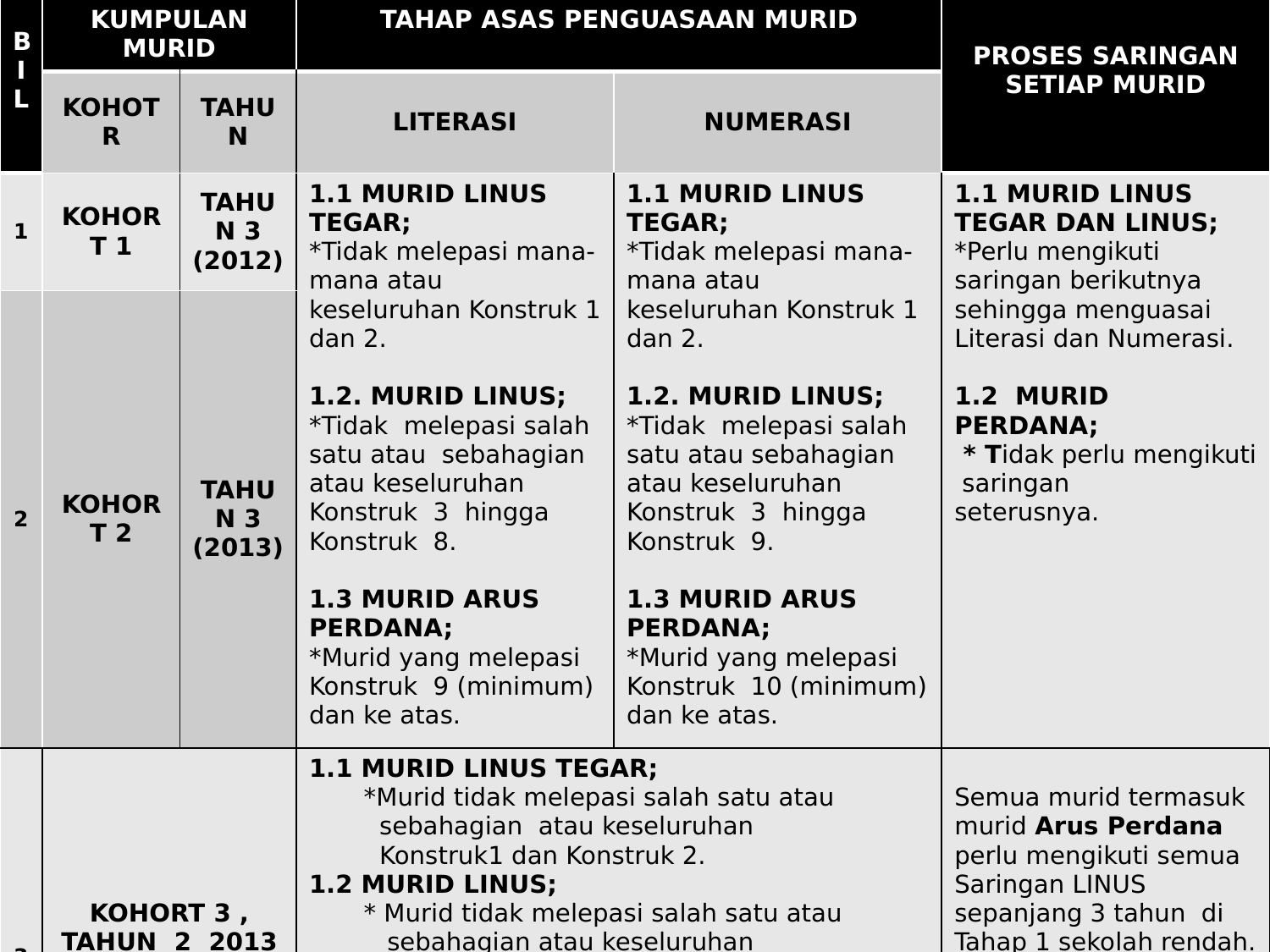

| B I L | SASARAN KUMPULAN MURID |  | TAHAP ASAS PENGUASAAN MURID |  | PROSES SARINGAN SETIAP MURID |
| --- | --- | --- | --- | --- | --- |
|  | KOHOTR | TAHUN | LITERASI | NUMERASI |  |
| 1 | KOHORT 1 | TAHUN 3 (2012) | 1.1 MURID LINUS TEGAR; \*Tidak melepasi mana-mana atau keseluruhan Konstruk 1 dan 2. 1.2. MURID LINUS; \*Tidak melepasi salah satu atau sebahagian atau keseluruhan Konstruk 3 hingga Konstruk 8. 1.3 MURID ARUS PERDANA; \*Murid yang melepasi Konstruk 9 (minimum) dan ke atas. | 1.1 MURID LINUS TEGAR; \*Tidak melepasi mana-mana atau keseluruhan Konstruk 1 dan 2. 1.2. MURID LINUS; \*Tidak melepasi salah satu atau sebahagian atau keseluruhan Konstruk 3 hingga Konstruk 9. 1.3 MURID ARUS PERDANA; \*Murid yang melepasi Konstruk 10 (minimum) dan ke atas. | 1.1 MURID LINUS TEGAR DAN LINUS; \*Perlu mengikuti saringan berikutnya sehingga menguasai Literasi dan Numerasi. 1.2 MURID PERDANA; \* Tidak perlu mengikuti saringan seterusnya. |
| 2 | KOHORT 2 | TAHUN 3 (2013) |  |  |  |
| 3 | KOHORT 3 , TAHUN 2 2013 DAN SETERUSNYA |  | 1.1 MURID LINUS TEGAR; \*Murid tidak melepasi salah satu atau sebahagian atau keseluruhan Konstruk1 dan Konstruk 2. 1.2 MURID LINUS; \* Murid tidak melepasi salah satu atau sebahagian atau keseluruhan Konstruk 3 hingga 12. 1.3 MURID ARUS PERDANA; \*Murid melepasi semua konstruk yang diuji dari Konstruk 1 hingga Konstruk 12. |  | Semua murid termasuk murid Arus Perdana perlu mengikuti semua Saringan LINUS sepanjang 3 tahun di Tahap 1 sekolah rendah. (Ruj:KP(BPSH-SPDK)201/005/02 Jld.4 (1) Tarikh: 23 Mac 2012 |